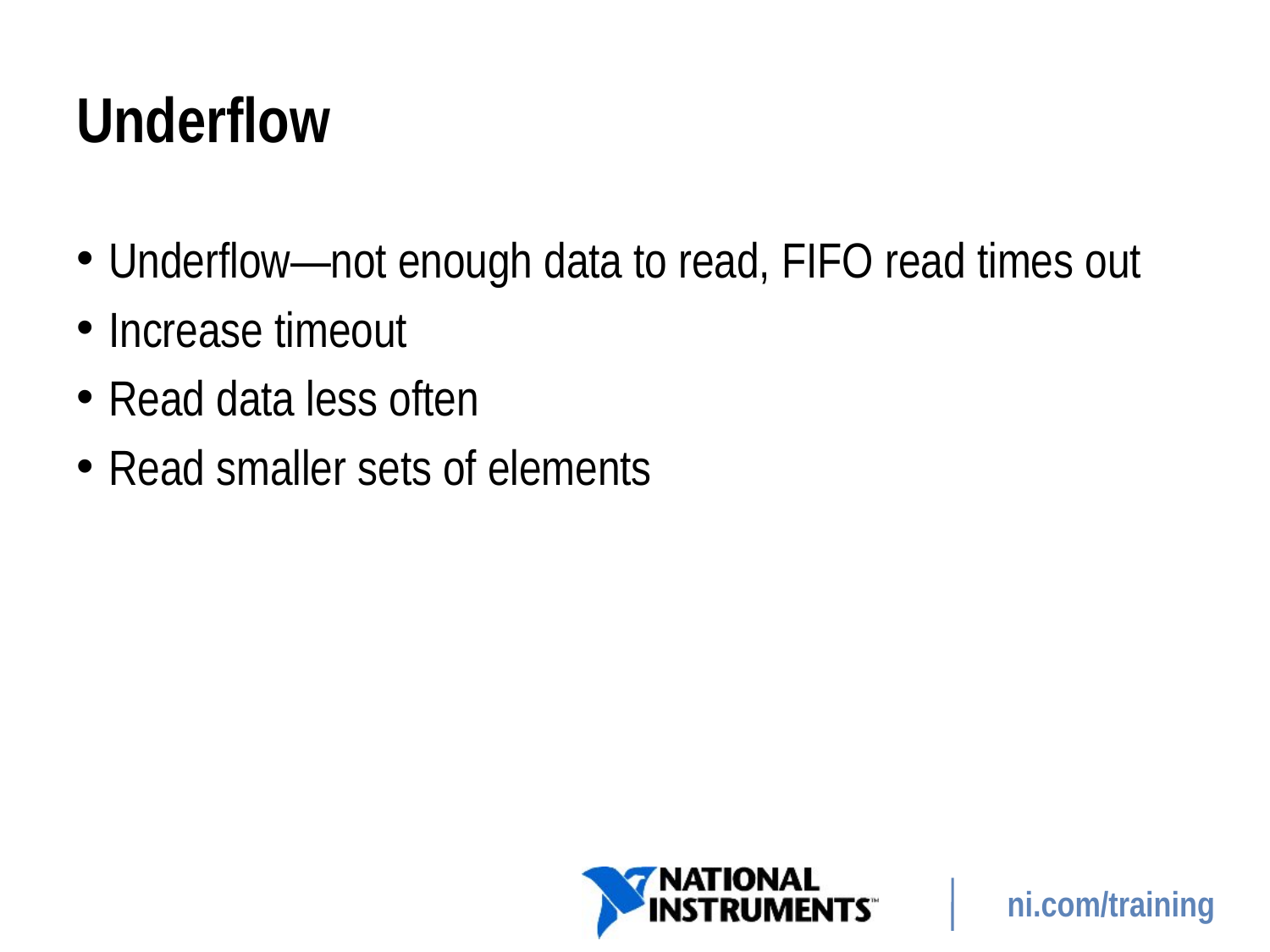

# Underflow
Underflow—not enough data to read, FIFO read times out
Increase timeout
Read data less often
Read smaller sets of elements